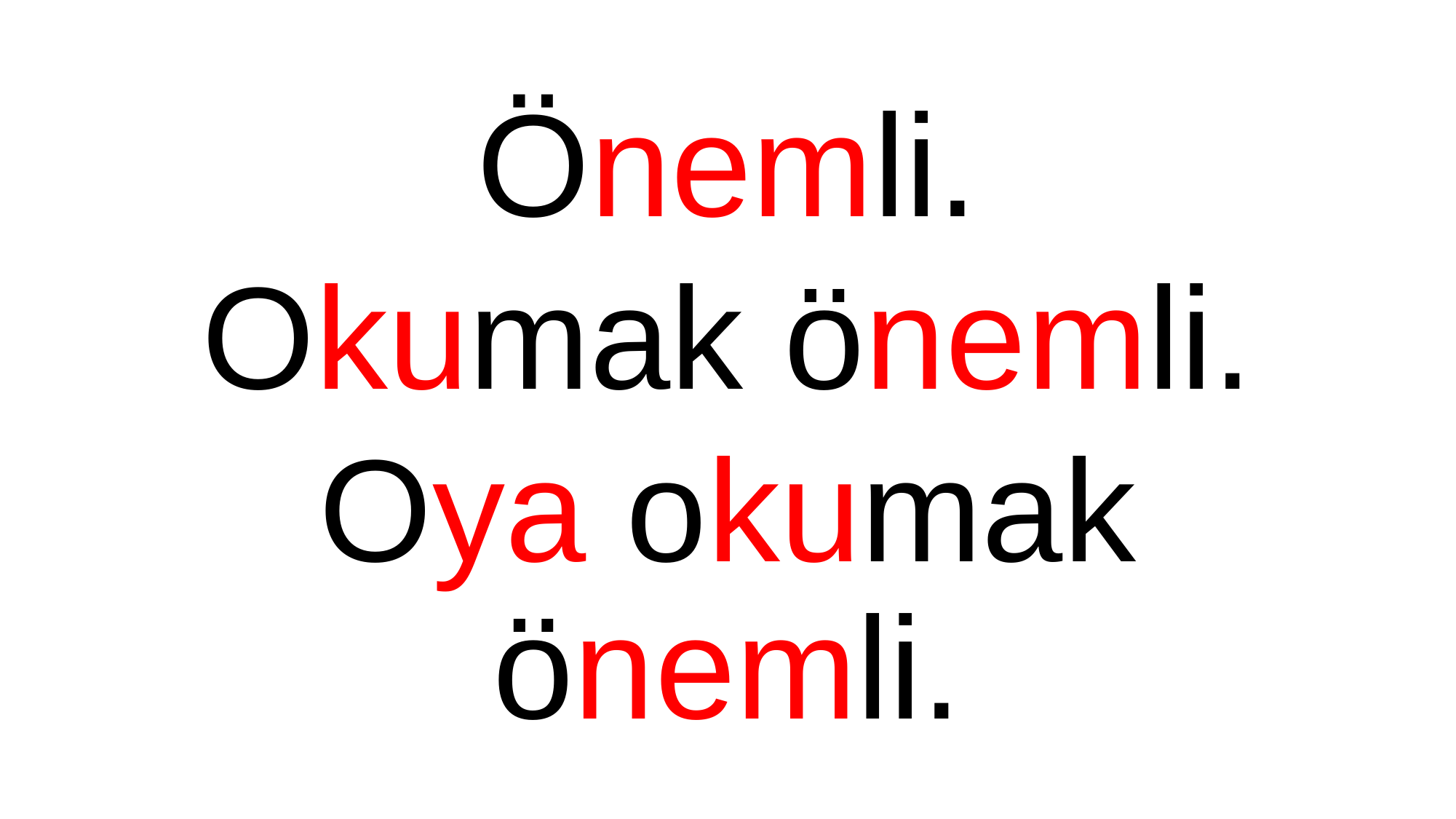

#
Önemli.
Okumak önemli.
Oya okumak önemli.